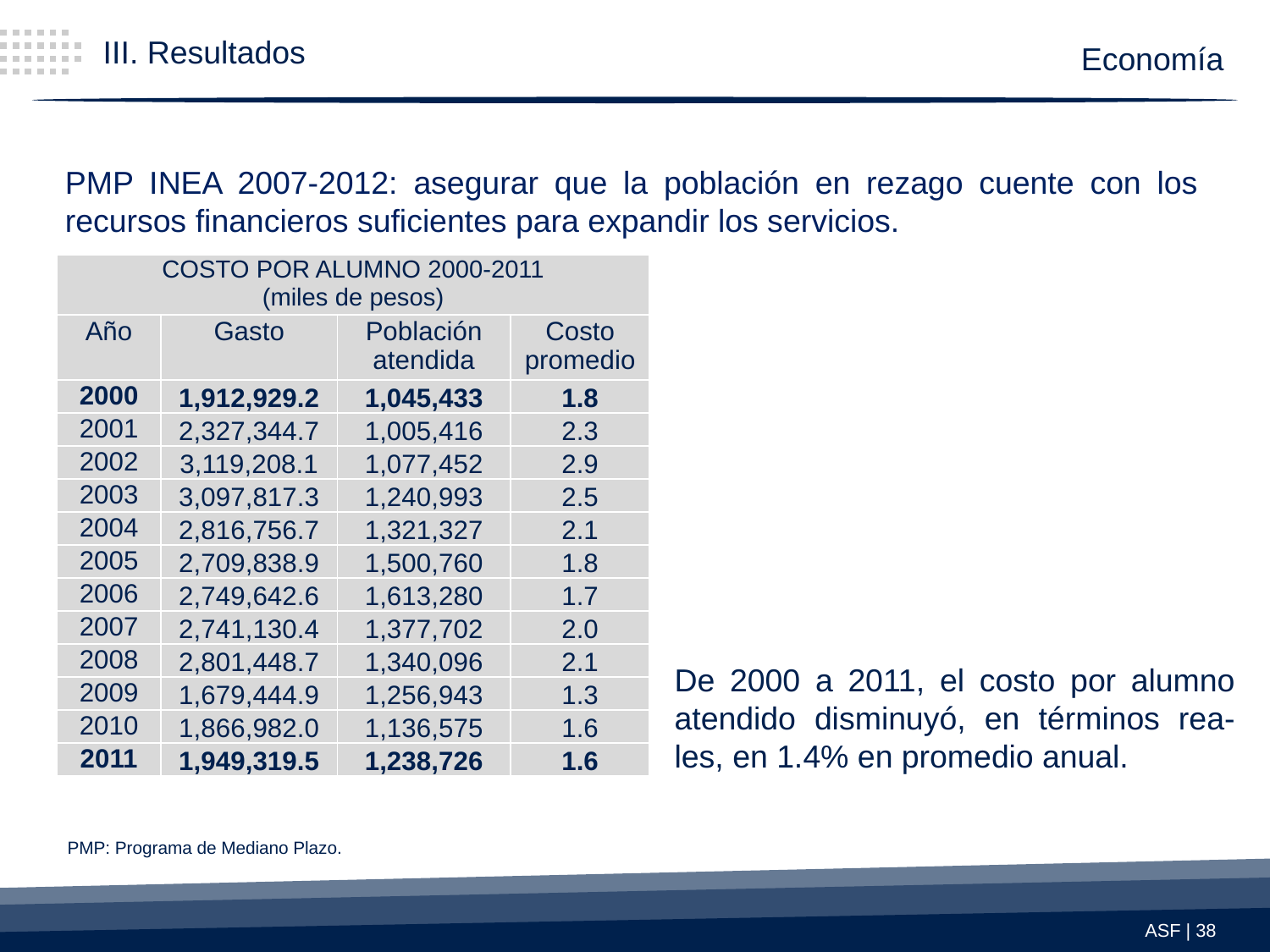

Economía
III. Resultados

PMP INEA 2007-2012: asegurar que la población en rezago cuente con los recursos financieros suficientes para expandir los servicios.
| COSTO POR ALUMNO 2000-2011 (miles de pesos) |  |  |  |
| --- | --- | --- | --- |
| Año | Gasto | Población atendida | Costo promedio |
| 2000 | 1,912,929.2 | 1,045,433 | 1.8 |
| 2001 | 2,327,344.7 | 1,005,416 | 2.3 |
| 2002 | 3,119,208.1 | 1,077,452 | 2.9 |
| 2003 | 3,097,817.3 | 1,240,993 | 2.5 |
| 2004 | 2,816,756.7 | 1,321,327 | 2.1 |
| 2005 | 2,709,838.9 | 1,500,760 | 1.8 |
| 2006 | 2,749,642.6 | 1,613,280 | 1.7 |
| 2007 | 2,741,130.4 | 1,377,702 | 2.0 |
| 2008 | 2,801,448.7 | 1,340,096 | 2.1 |
| 2009 | 1,679,444.9 | 1,256,943 | 1.3 |
| 2010 | 1,866,982.0 | 1,136,575 | 1.6 |
| 2011 | 1,949,319.5 | 1,238,726 | 1.6 |
De 2000 a 2011, el costo por alumno atendido disminuyó, en términos rea-les, en 1.4% en promedio anual.
PMP: Programa de Mediano Plazo.
ASF | 38